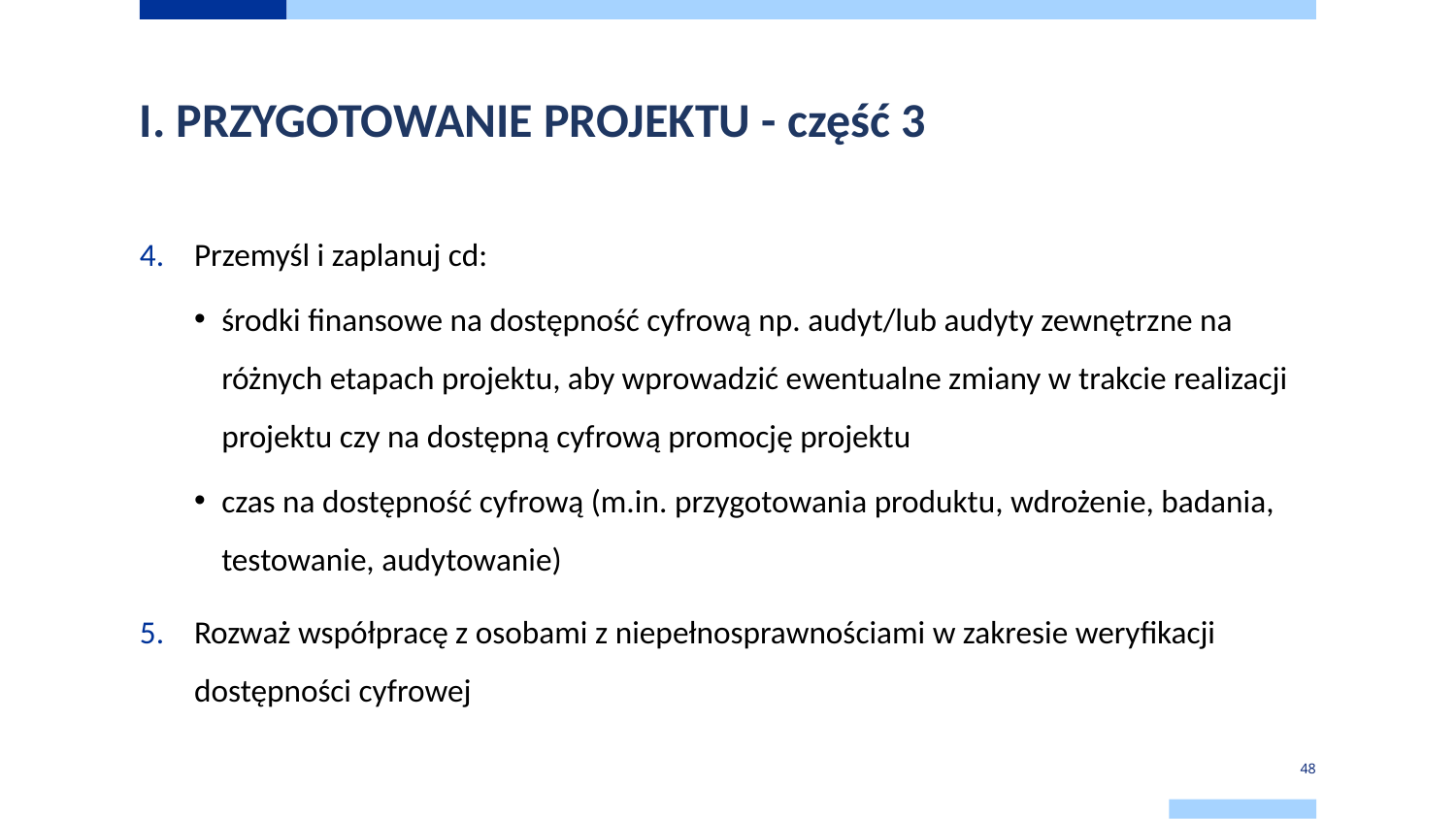

# I. PRZYGOTOWANIE PROJEKTU - część 3
Przemyśl i zaplanuj cd:
środki finansowe na dostępność cyfrową np. audyt/lub audyty zewnętrzne na różnych etapach projektu, aby wprowadzić ewentualne zmiany w trakcie realizacji projektu czy na dostępną cyfrową promocję projektu
czas na dostępność cyfrową (m.in. przygotowania produktu, wdrożenie, badania, testowanie, audytowanie)
Rozważ współpracę z osobami z niepełnosprawnościami w zakresie weryfikacji dostępności cyfrowej

48